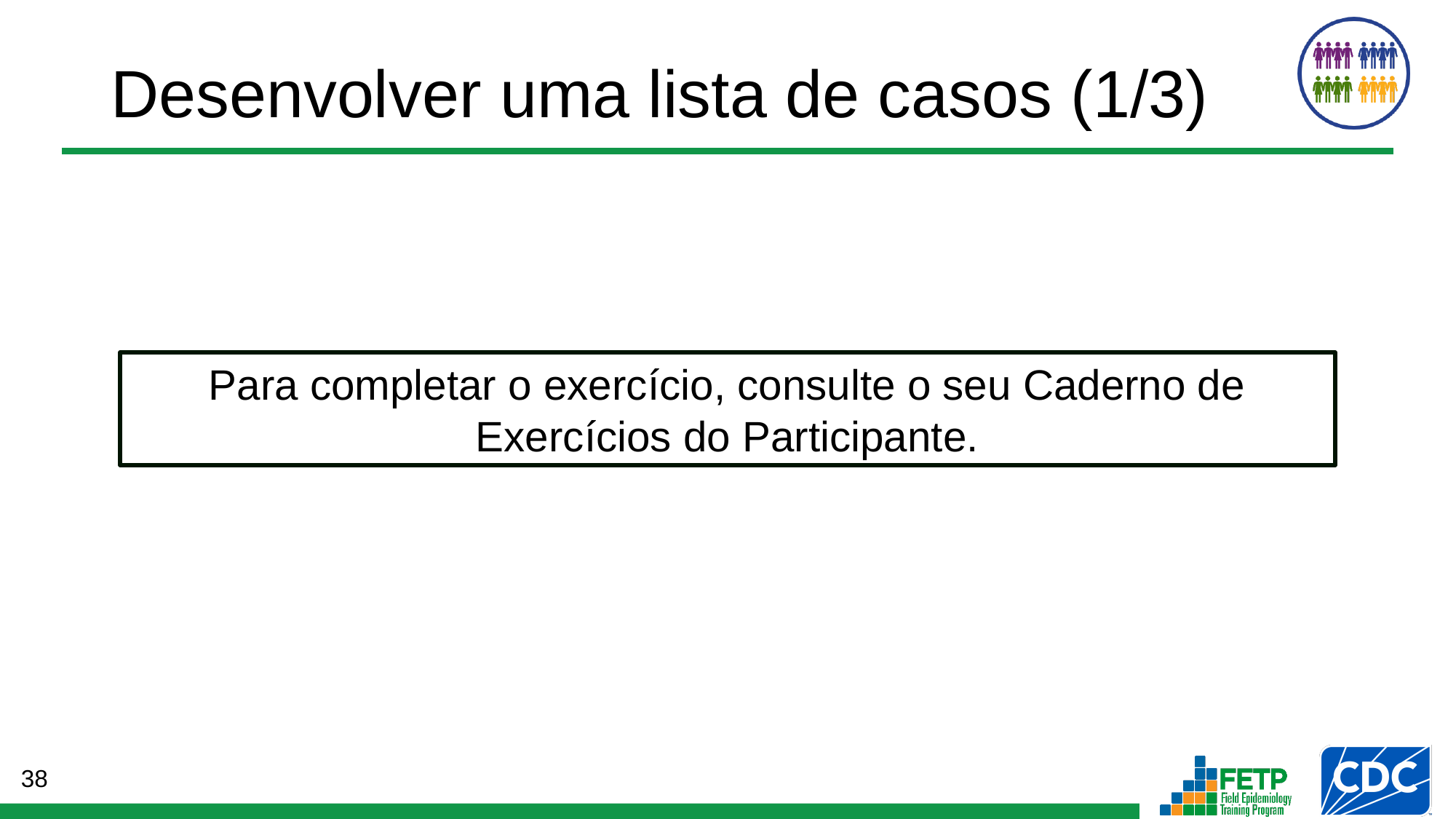

# Desenvolver uma lista de casos (1/3)